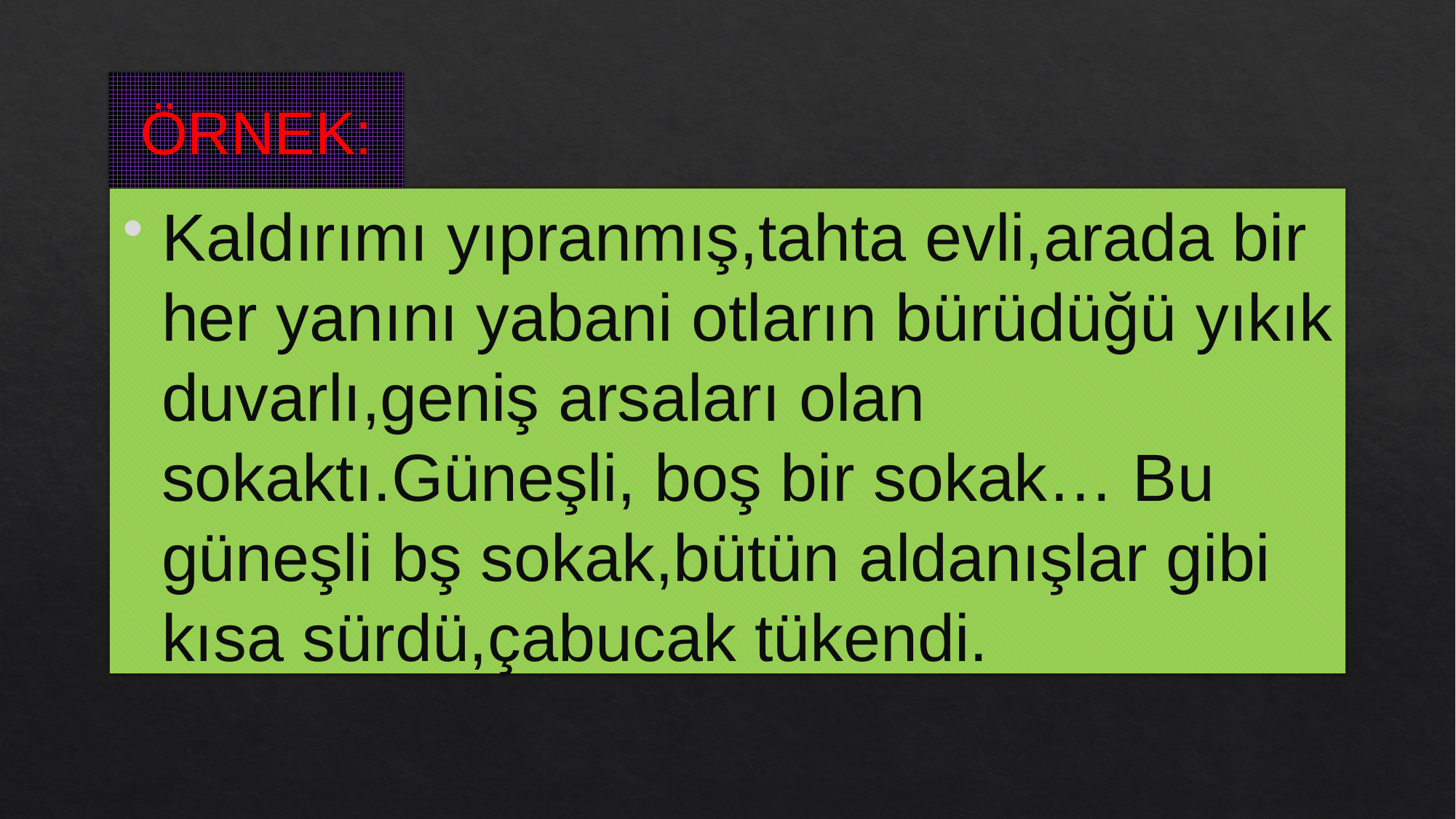

# ÖRNEK:
Kaldırımı yıpranmış,tahta evli,arada bir her yanını yabani otların bürüdüğü yıkık duvarlı,geniş arsaları olan sokaktı.Güneşli, boş bir sokak… Bu güneşli bş sokak,bütün aldanışlar gibi kısa sürdü,çabucak tükendi.